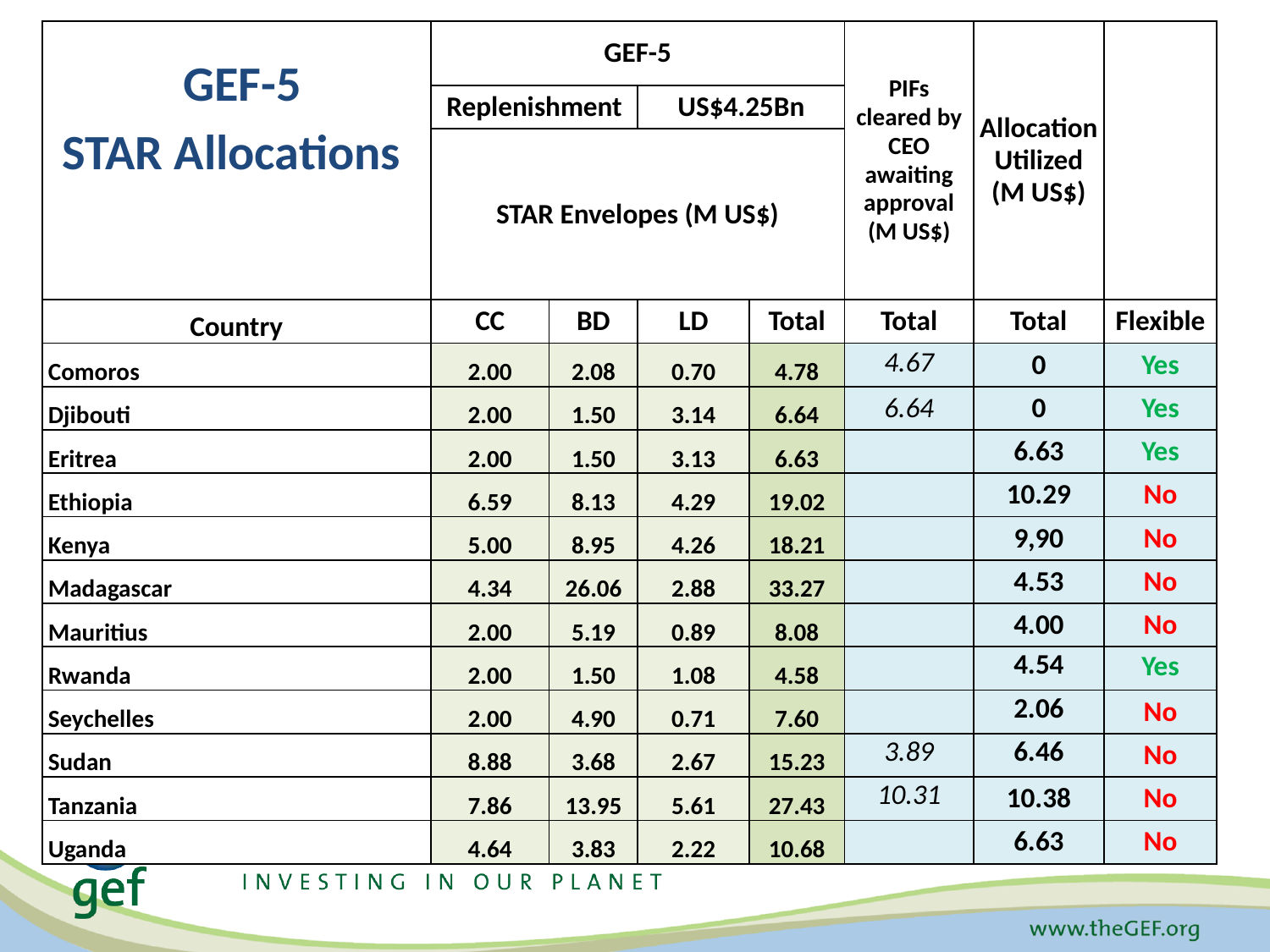

|  | GEF-5 |  |  |  | PIFs cleared by CEO awaiting approval (M US$) | Allocation Utilized (M US$) |  |
| --- | --- | --- | --- | --- | --- | --- | --- |
|  | Replenishment |  | US$4.25Bn |  |  |  |  |
|  | STAR Envelopes (M US$) |  |  |  |  |  |  |
| Country | CC | BD | LD | Total | Total | Total | Flexible |
| Comoros | 2.00 | 2.08 | 0.70 | 4.78 | 4.67 | 0 | Yes |
| Djibouti | 2.00 | 1.50 | 3.14 | 6.64 | 6.64 | 0 | Yes |
| Eritrea | 2.00 | 1.50 | 3.13 | 6.63 |  | 6.63 | Yes |
| Ethiopia | 6.59 | 8.13 | 4.29 | 19.02 |  | 10.29 | No |
| Kenya | 5.00 | 8.95 | 4.26 | 18.21 |  | 9,90 | No |
| Madagascar | 4.34 | 26.06 | 2.88 | 33.27 |  | 4.53 | No |
| Mauritius | 2.00 | 5.19 | 0.89 | 8.08 |  | 4.00 | No |
| Rwanda | 2.00 | 1.50 | 1.08 | 4.58 |  | 4.54 | Yes |
| Seychelles | 2.00 | 4.90 | 0.71 | 7.60 |  | 2.06 | No |
| Sudan | 8.88 | 3.68 | 2.67 | 15.23 | 3.89 | 6.46 | No |
| Tanzania | 7.86 | 13.95 | 5.61 | 27.43 | 10.31 | 10.38 | No |
| Uganda | 4.64 | 3.83 | 2.22 | 10.68 |  | 6.63 | No |
# GEF-5 STAR Allocations